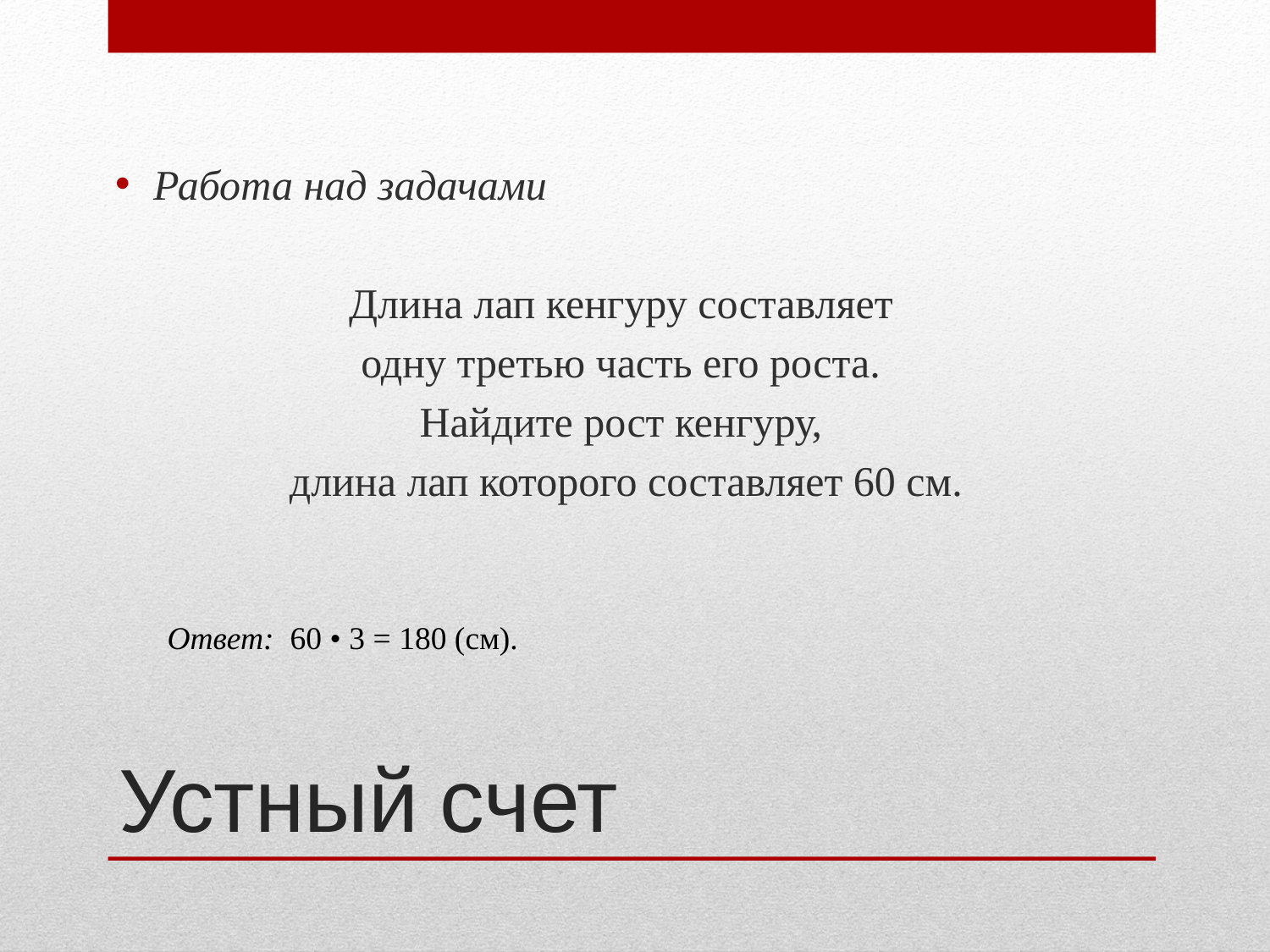

Работа над задачами

Длина лап кенгуру составляет
одну третью часть его роста.
Найдите рост кенгуру,
длина лап которого составляет 60 см.
Ответ:  60 • 3 = 180 (см).
# Устный счет